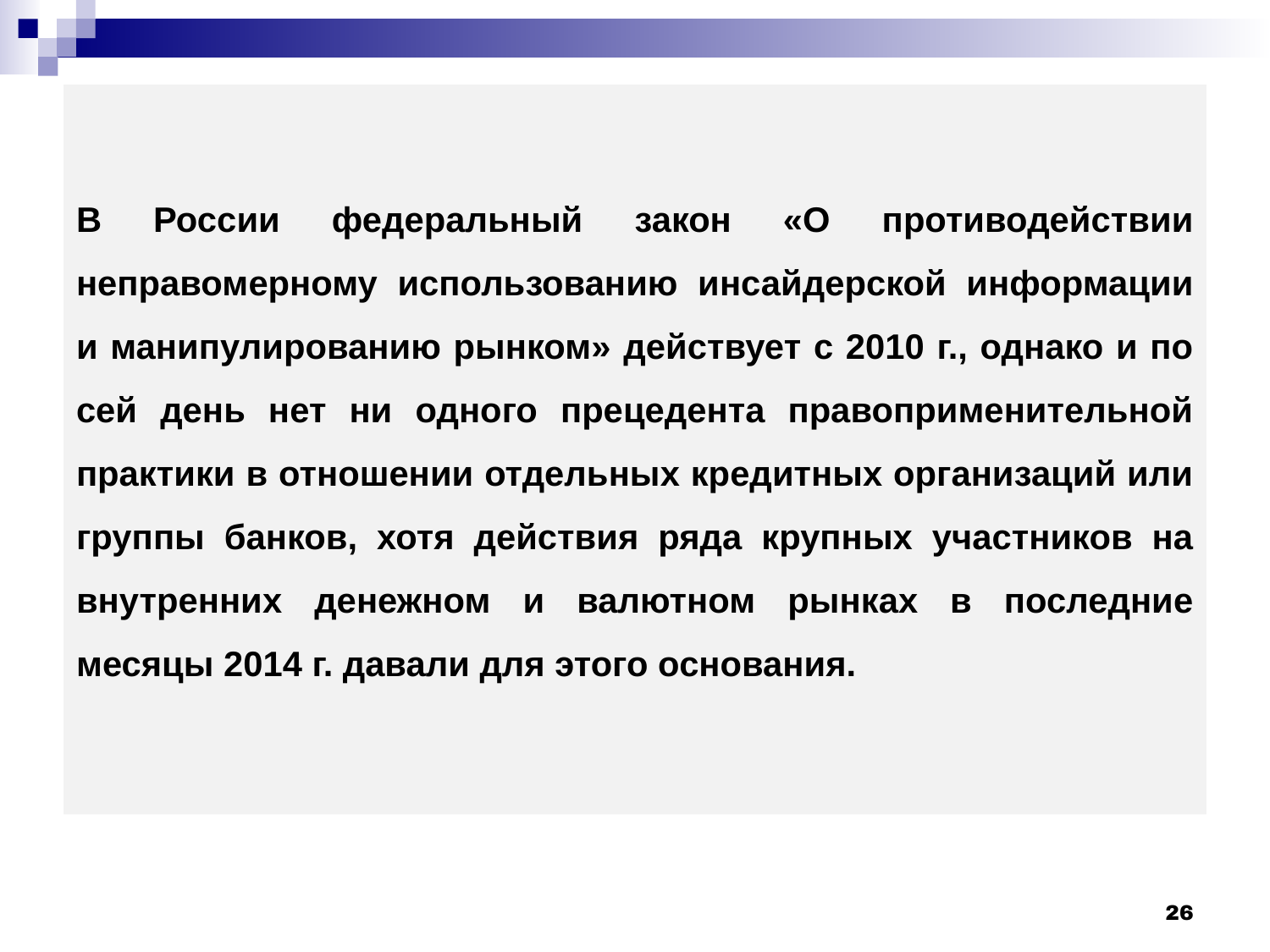

В России федеральный закон «О противодействии неправомерному использованию инсайдерской информации и манипулированию рынком» действует с 2010 г., однако и по сей день нет ни одного прецедента правоприменительной практики в отношении отдельных кредитных организаций или группы банков, хотя действия ряда крупных участников на внутренних денежном и валютном рынках в последние месяцы 2014 г. давали для этого основания.

26